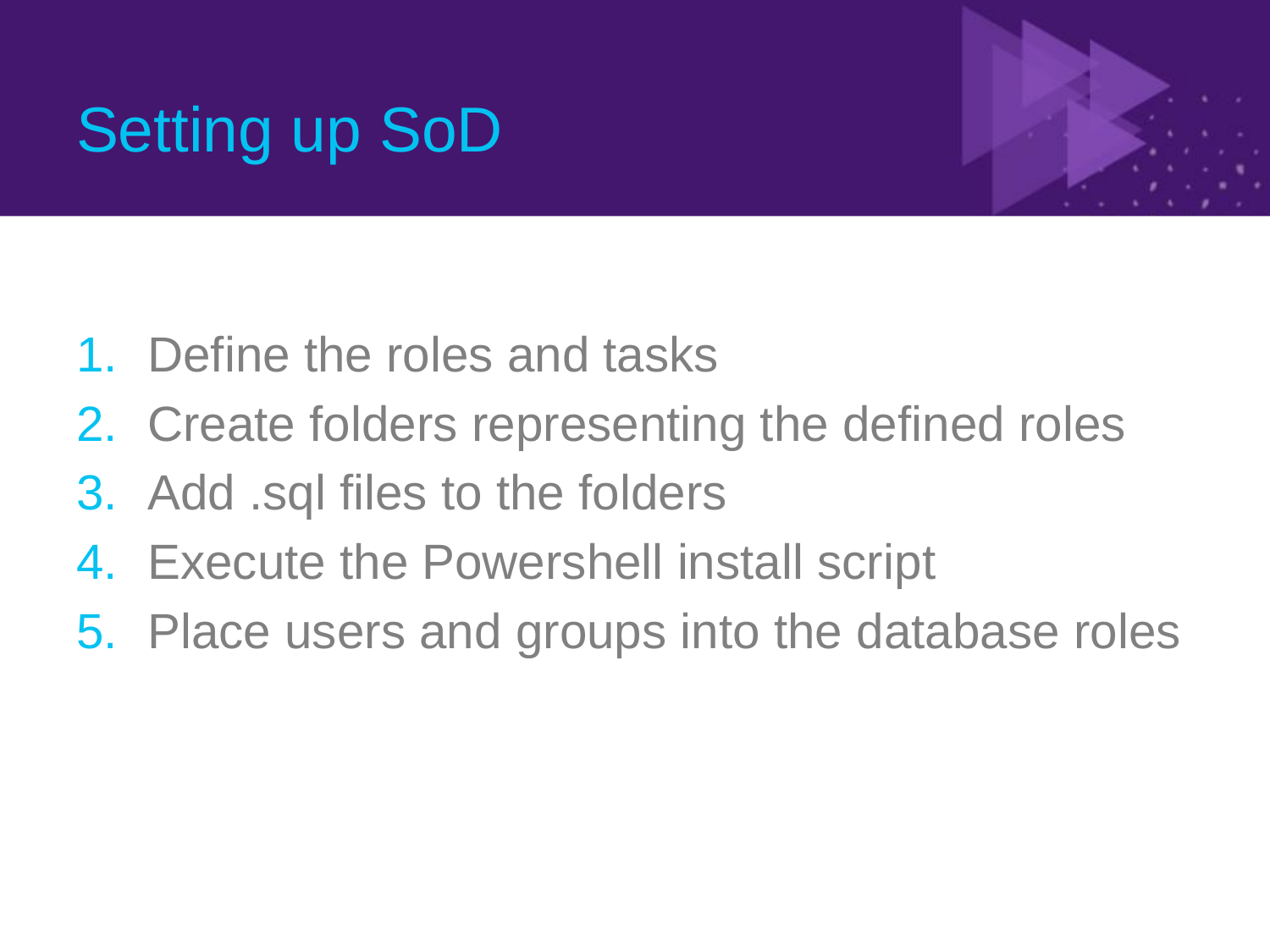

# Setting up SoD
Define the roles and tasks
Create folders representing the defined roles
Add .sql files to the folders
Execute the Powershell install script
Place users and groups into the database roles